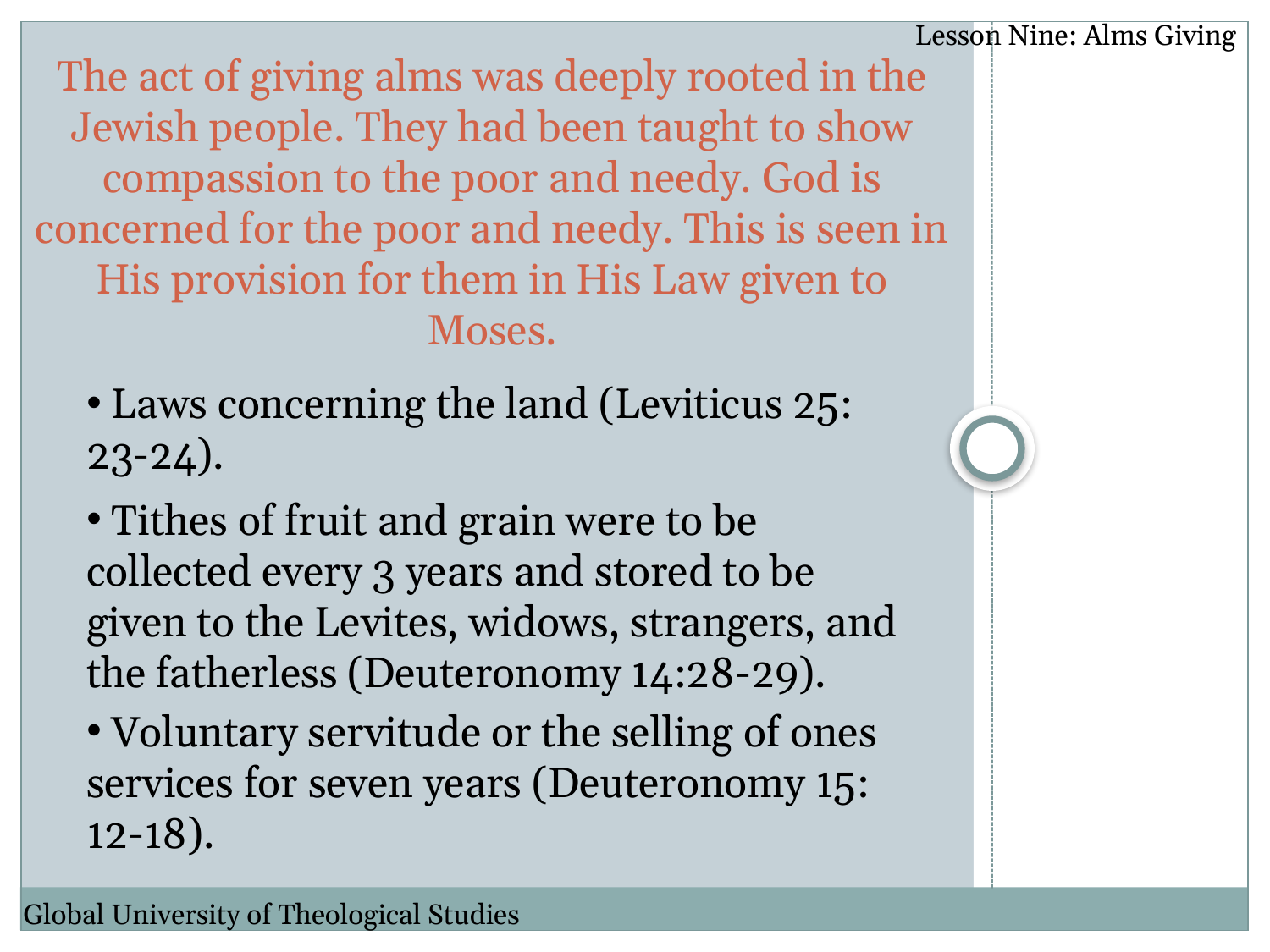

Lesson Nine: Alms Giving
The act of giving alms was deeply rooted in the Jewish people. They had been taught to show compassion to the poor and needy. God is concerned for the poor and needy. This is seen in His provision for them in His Law given to Moses.
 Laws concerning the land (Leviticus 25: 23-24).
 Tithes of fruit and grain were to be collected every 3 years and stored to be given to the Levites, widows, strangers, and the fatherless (Deuteronomy 14:28-29).
 Voluntary servitude or the selling of ones services for seven years (Deuteronomy 15: 12-18).
Global University of Theological Studies